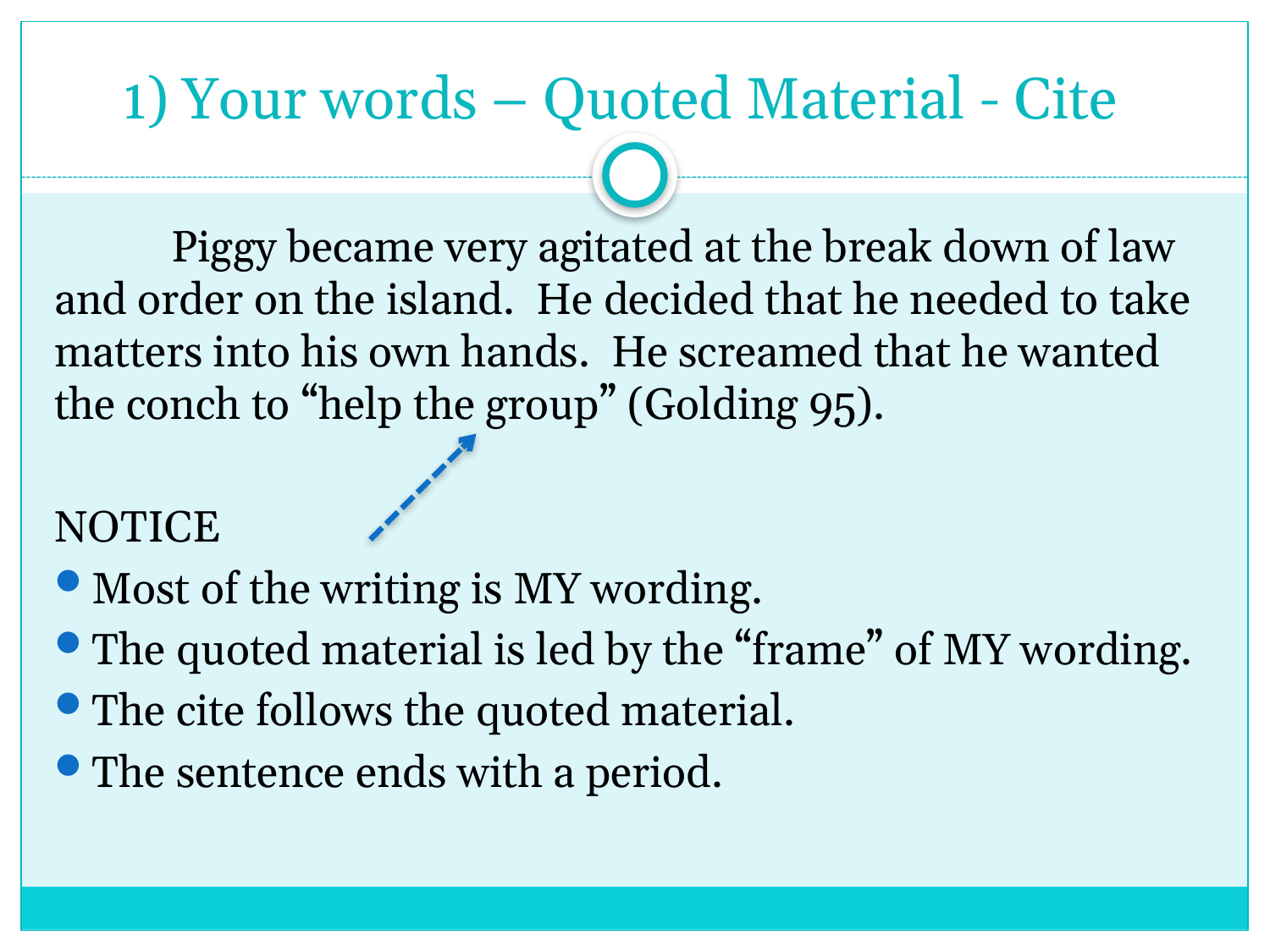

# 1) Your words – Quoted Material - Cite
	Piggy became very agitated at the break down of law and order on the island.  He decided that he needed to take matters into his own hands.  He screamed that he wanted the conch to “help the group” (Golding 95).

NOTICE
Most of the writing is MY wording.
The quoted material is led by the “frame” of MY wording.
The cite follows the quoted material.
The sentence ends with a period.